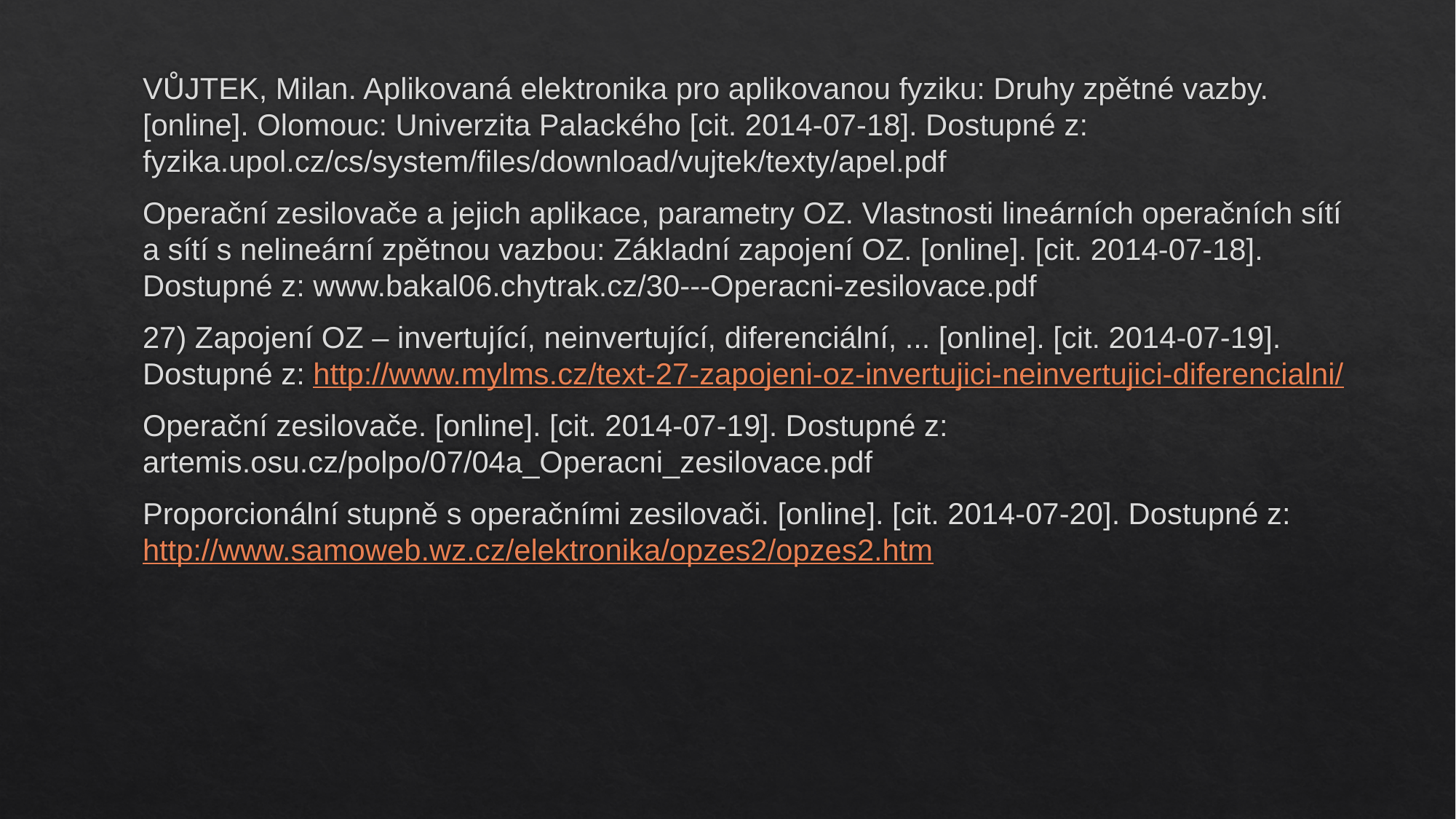

VŮJTEK, Milan. Aplikovaná elektronika pro aplikovanou fyziku: Druhy zpětné vazby. [online]. Olomouc: Univerzita Palackého [cit. 2014-07-18]. Dostupné z: fyzika.upol.cz/cs/system/files/download/vujtek/texty/apel.pdf
Operační zesilovače a jejich aplikace, parametry OZ. Vlastnosti lineárních operačních sítí a sítí s nelineární zpětnou vazbou: Základní zapojení OZ. [online]. [cit. 2014-07-18]. Dostupné z: www.bakal06.chytrak.cz/30---Operacni-zesilovace.pdf
27) Zapojení OZ – invertující, neinvertující, diferenciální, ... [online]. [cit. 2014-07-19]. Dostupné z: http://www.mylms.cz/text-27-zapojeni-oz-invertujici-neinvertujici-diferencialni/
Operační zesilovače. [online]. [cit. 2014-07-19]. Dostupné z: artemis.osu.cz/polpo/07/04a_Operacni_zesilovace.pdf
Proporcionální stupně s operačními zesilovači. [online]. [cit. 2014-07-20]. Dostupné z: http://www.samoweb.wz.cz/elektronika/opzes2/opzes2.htm